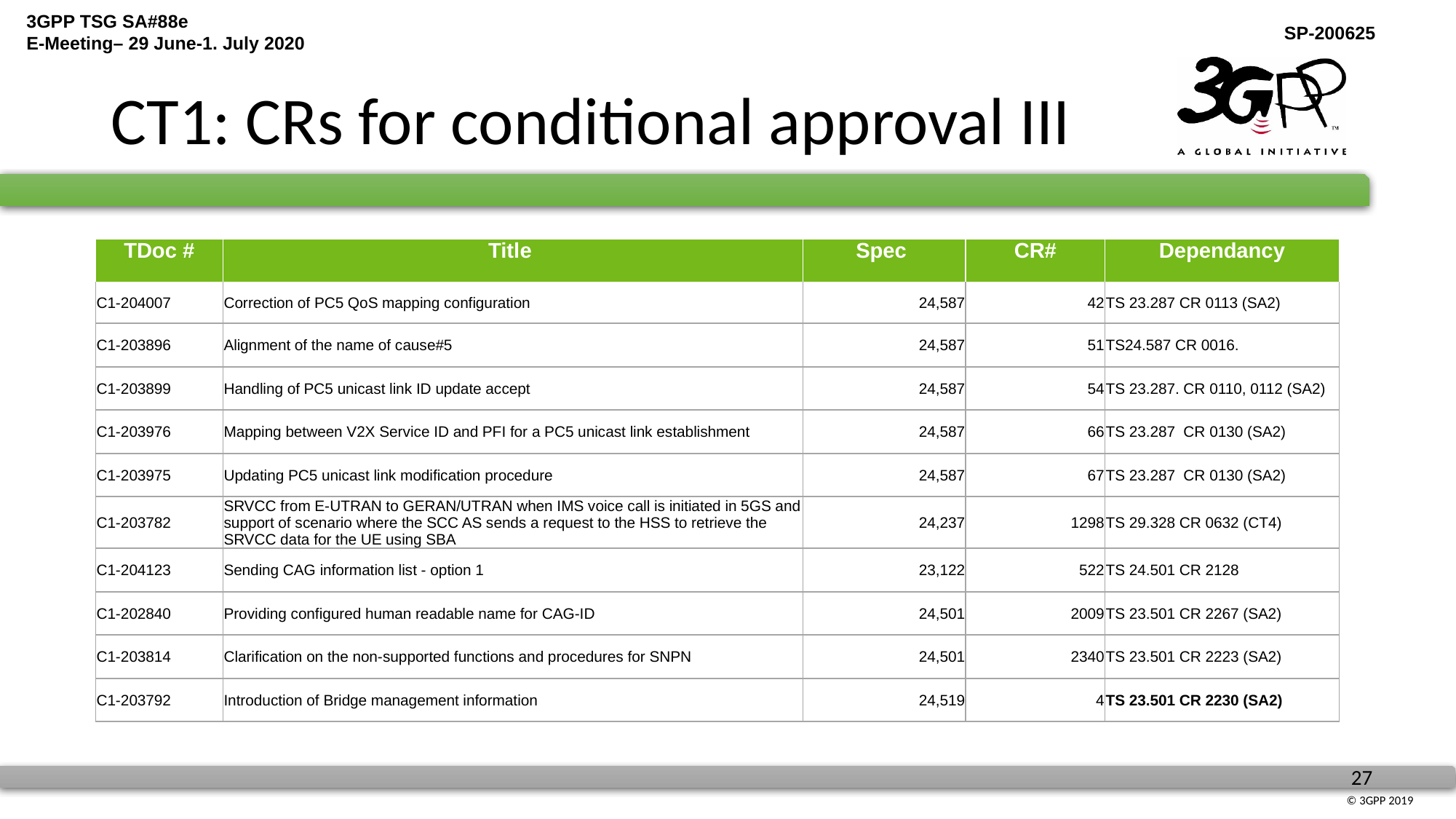

# CT1: CRs for conditional approval III
| TDoc # | Title | Spec | CR# | Dependancy |
| --- | --- | --- | --- | --- |
| C1-204007 | Correction of PC5 QoS mapping configuration | 24,587 | 42 | TS 23.287 CR 0113 (SA2) |
| C1-203896 | Alignment of the name of cause#5 | 24,587 | 51 | TS24.587 CR 0016. |
| C1-203899 | Handling of PC5 unicast link ID update accept | 24,587 | 54 | TS 23.287. CR 0110, 0112 (SA2) |
| C1-203976 | Mapping between V2X Service ID and PFI for a PC5 unicast link establishment | 24,587 | 66 | TS 23.287 CR 0130 (SA2) |
| C1-203975 | Updating PC5 unicast link modification procedure | 24,587 | 67 | TS 23.287 CR 0130 (SA2) |
| C1-203782 | SRVCC from E-UTRAN to GERAN/UTRAN when IMS voice call is initiated in 5GS and support of scenario where the SCC AS sends a request to the HSS to retrieve the SRVCC data for the UE using SBA | 24,237 | 1298 | TS 29.328 CR 0632 (CT4) |
| C1-204123 | Sending CAG information list - option 1 | 23,122 | 522 | TS 24.501 CR 2128 |
| C1-202840 | Providing configured human readable name for CAG-ID | 24,501 | 2009 | TS 23.501 CR 2267 (SA2) |
| C1-203814 | Clarification on the non-supported functions and procedures for SNPN | 24,501 | 2340 | TS 23.501 CR 2223 (SA2) |
| C1-203792 | Introduction of Bridge management information | 24,519 | 4 | TS 23.501 CR 2230 (SA2) |